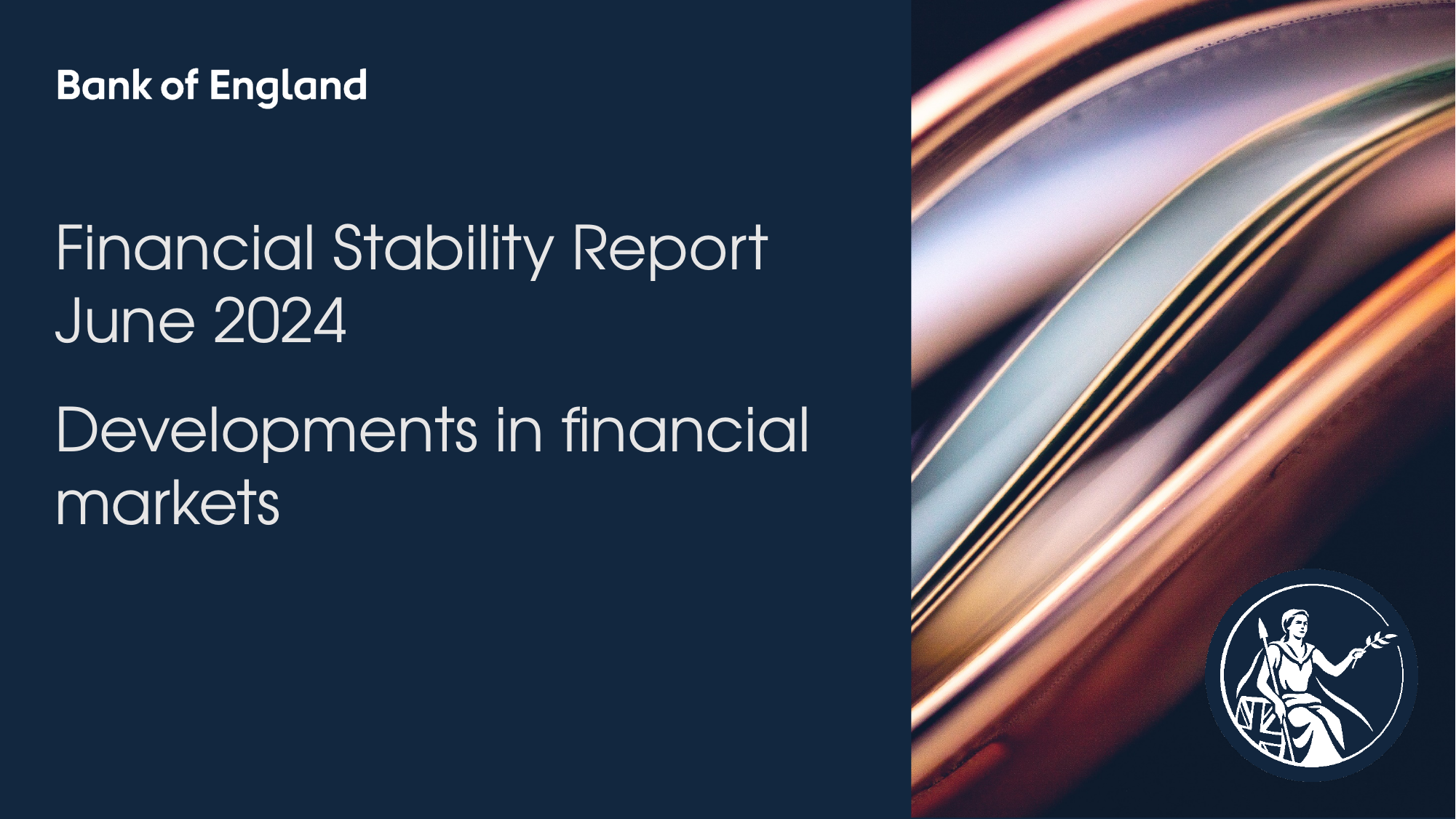

Financial Stability Report
June 2024
Developments in financial markets